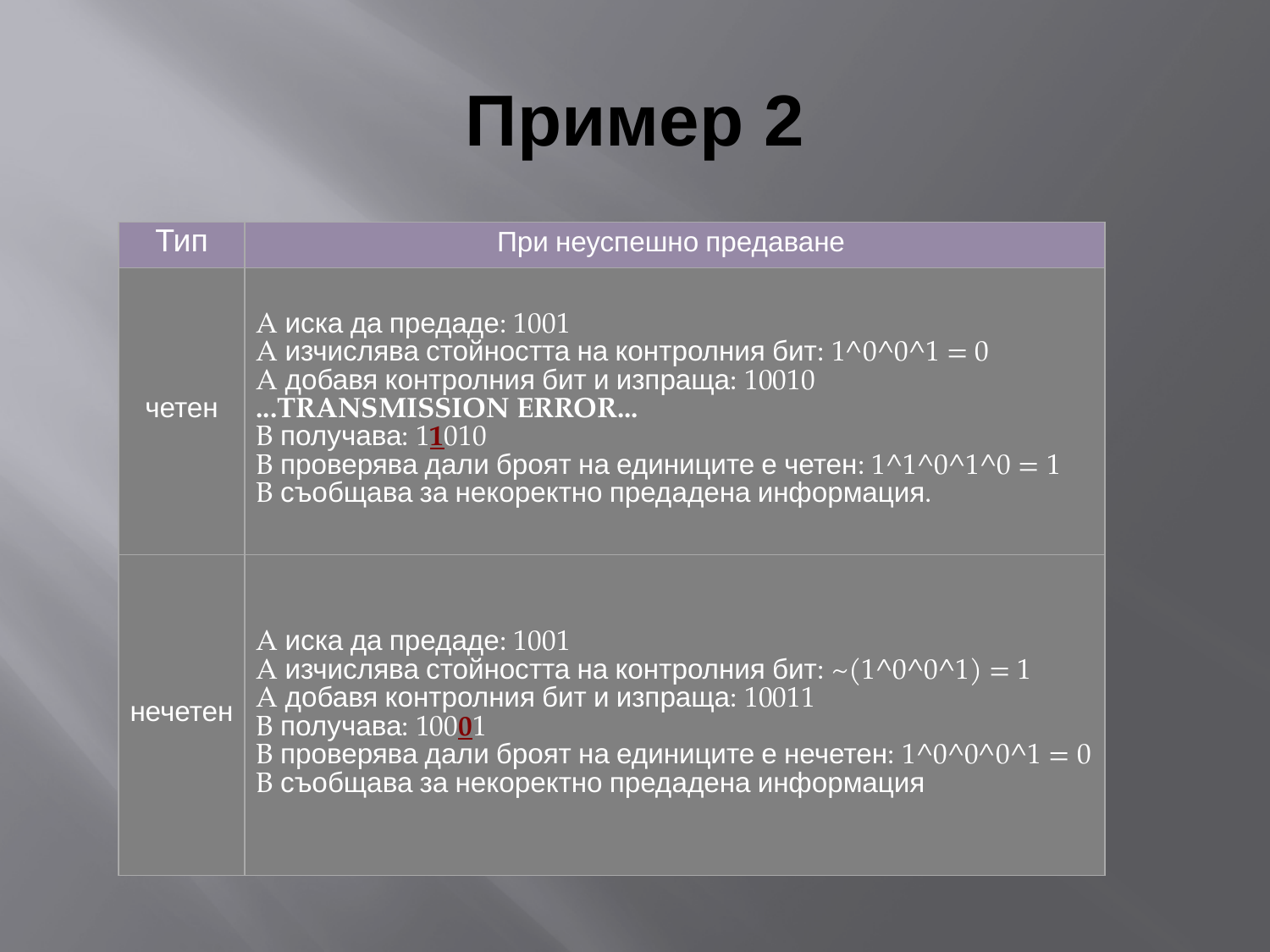

# Пример 2
| Тип | При неуспешно предаване |
| --- | --- |
| четен | A иска да предаде: 1001 A изчислява стойността на контролния бит: 1^0^0^1 = 0 A добавя контролния бит и изпраща: 10010 ...TRANSMISSION ERROR... B получава: 11010 B проверява дали броят на единиците е четен: 1^1^0^1^0 = 1 B съобщава за некоректно предадена информация. |
| нечетен | A иска да предаде: 1001 A изчислява стойността на контролния бит: ~(1^0^0^1) = 1 A добавя контролния бит и изпраща: 10011 B получава: 10001 B проверява дали броят на единиците е нечетен: 1^0^0^0^1 = 0 B съобщава за некоректно предадена информация |